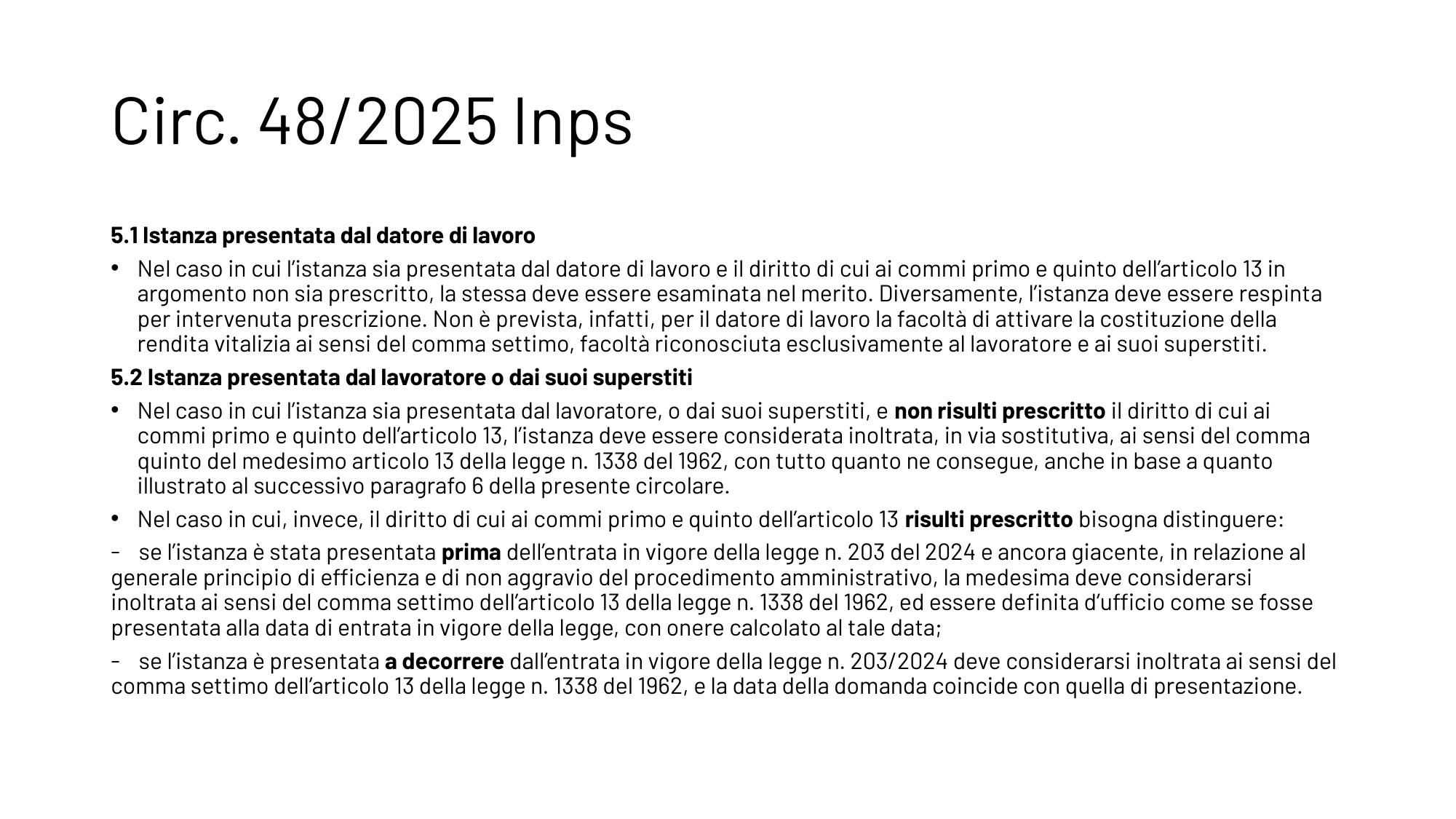

# Circ. 48/2025 Inps
5.1 Istanza presentata dal datore di lavoro
Nel caso in cui l’istanza sia presentata dal datore di lavoro e il diritto di cui ai commi primo e quinto dell’articolo 13 in argomento non sia prescritto, la stessa deve essere esaminata nel merito. Diversamente, l’istanza deve essere respinta per intervenuta prescrizione. Non è prevista, infatti, per il datore di lavoro la facoltà di attivare la costituzione della rendita vitalizia ai sensi del comma settimo, facoltà riconosciuta esclusivamente al lavoratore e ai suoi superstiti.
5.2 Istanza presentata dal lavoratore o dai suoi superstiti
Nel caso in cui l’istanza sia presentata dal lavoratore, o dai suoi superstiti, e non risulti prescritto il diritto di cui ai commi primo e quinto dell’articolo 13, l’istanza deve essere considerata inoltrata, in via sostitutiva, ai sensi del comma quinto del medesimo articolo 13 della legge n. 1338 del 1962, con tutto quanto ne consegue, anche in base a quanto illustrato al successivo paragrafo 6 della presente circolare.
Nel caso in cui, invece, il diritto di cui ai commi primo e quinto dell’articolo 13 risulti prescritto bisogna distinguere:
-    se l’istanza è stata presentata prima dell’entrata in vigore della legge n. 203 del 2024 e ancora giacente, in relazione al generale principio di efficienza e di non aggravio del procedimento amministrativo, la medesima deve considerarsi inoltrata ai sensi del comma settimo dell’articolo 13 della legge n. 1338 del 1962, ed essere definita d’ufficio come se fosse presentata alla data di entrata in vigore della legge, con onere calcolato al tale data;
-    se l’istanza è presentata a decorrere dall’entrata in vigore della legge n. 203/2024 deve considerarsi inoltrata ai sensi del comma settimo dell’articolo 13 della legge n. 1338 del 1962, e la data della domanda coincide con quella di presentazione.